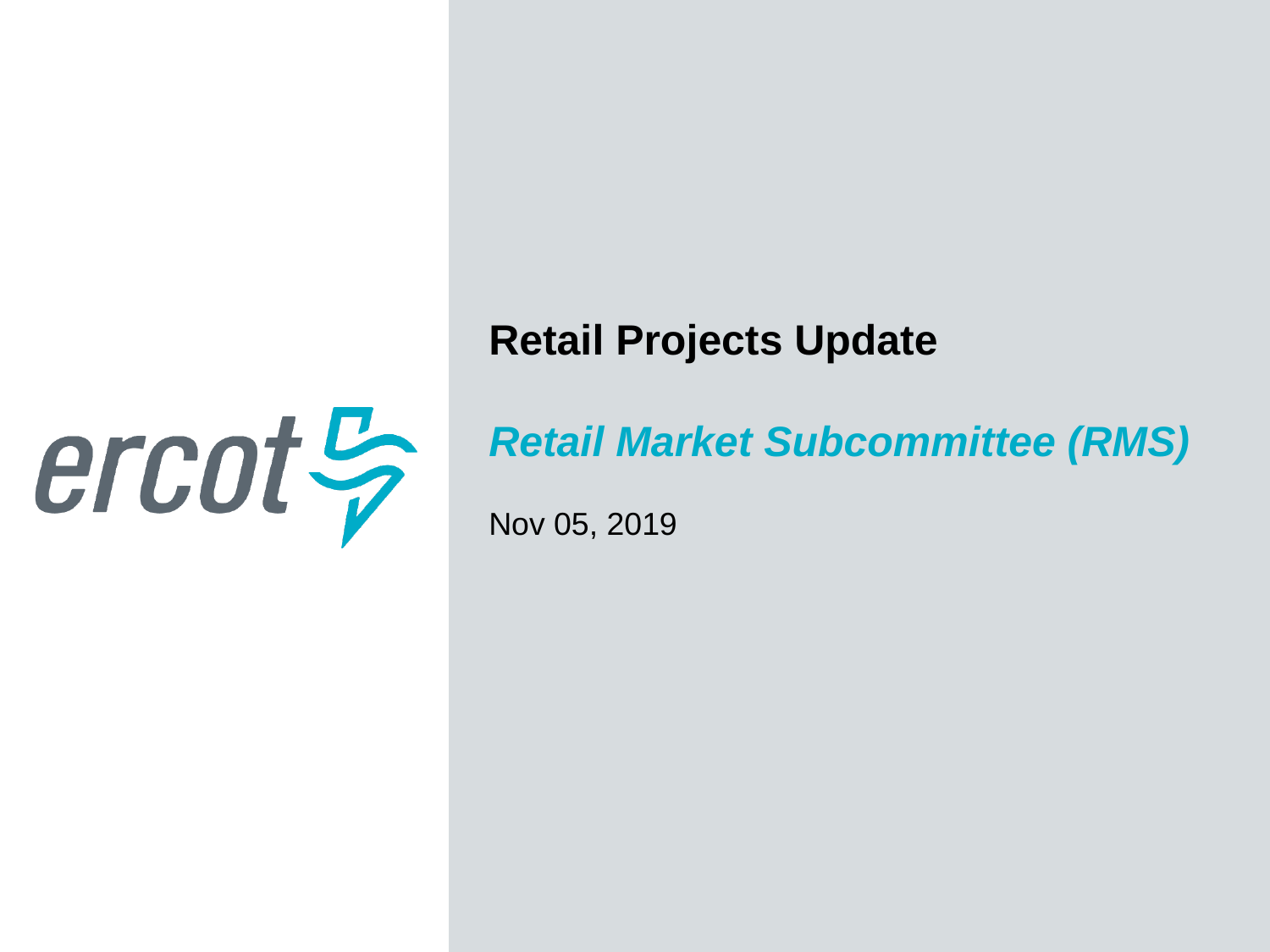

Retail Projects Update

Retail Market Subcommittee (RMS)

Nov 05, 2019